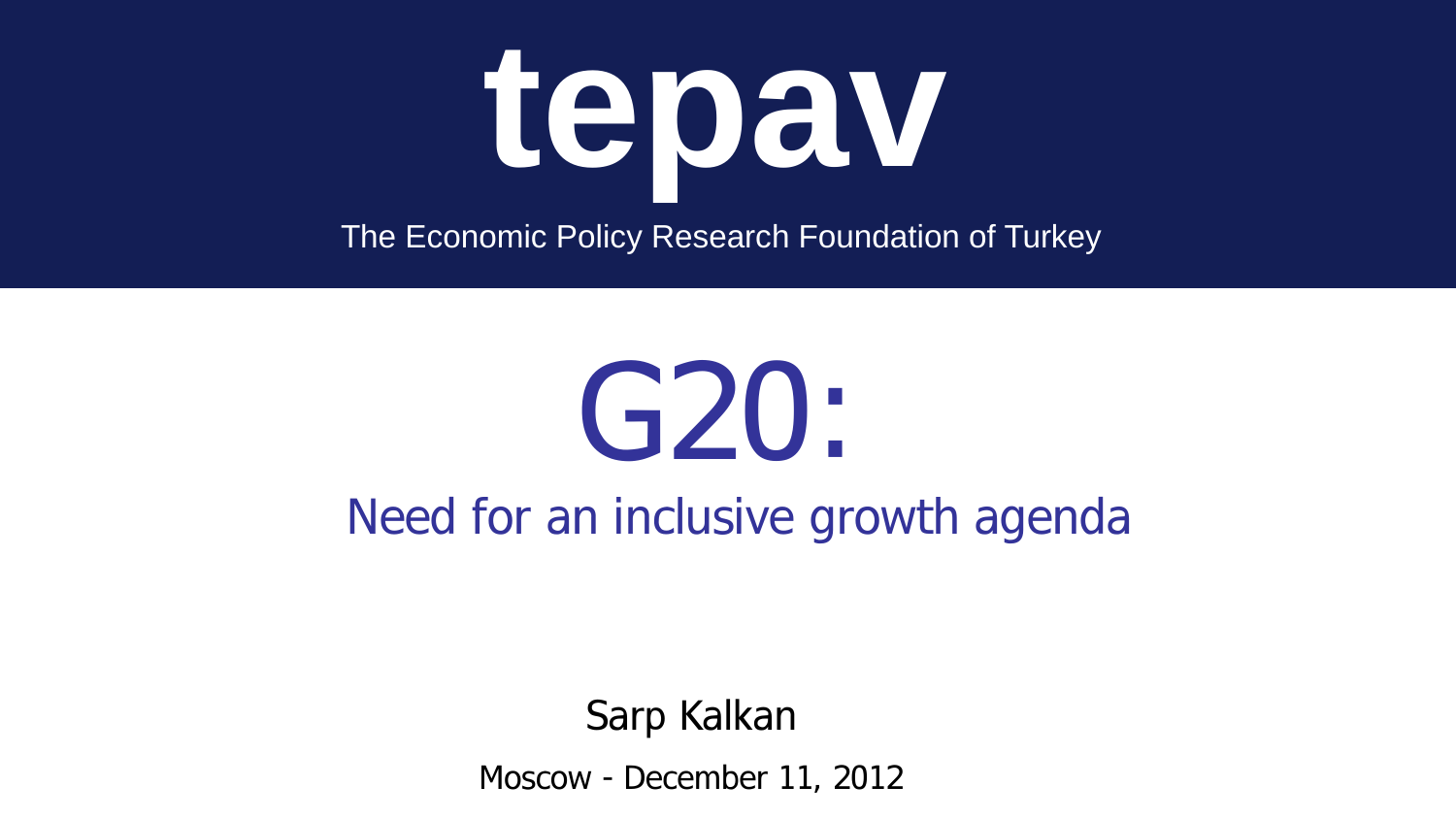

tepav
The Economic Policy Research Foundation of Turkey
# G20: Need for an inclusive growth agenda

Sarp Kalkan
Moscow - December 11, 2012